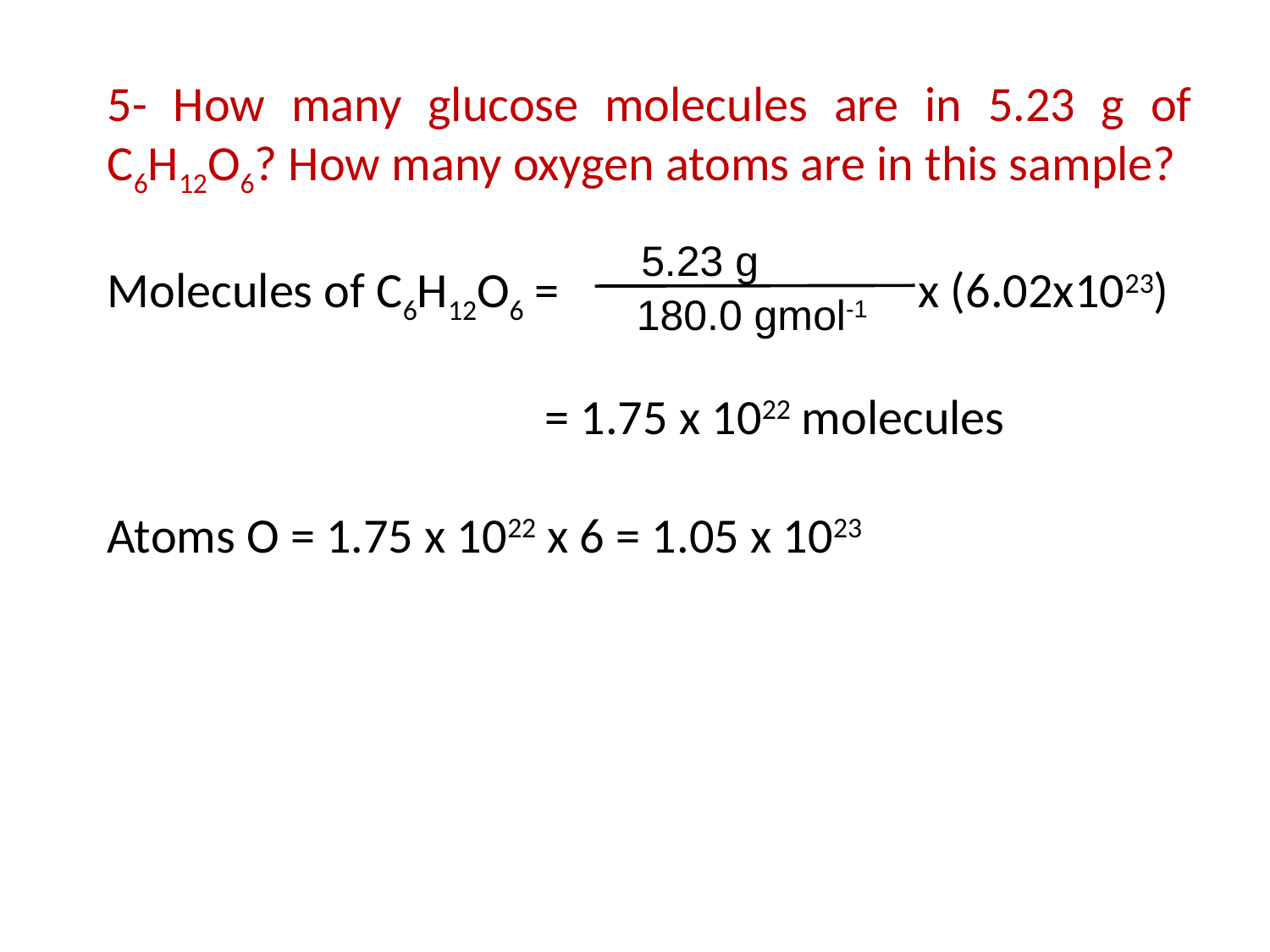

5- How many glucose molecules are in 5.23 g of C6H12O6? How many oxygen atoms are in this sample?

Molecules of C6H12O6 =                                x (6.02x1023)

                                       = 1.75 x 1022 molecules

Atoms O = 1.75 x 1022 x 6 = 1.05 x 1023

5.23 g
180.0 gmol-1